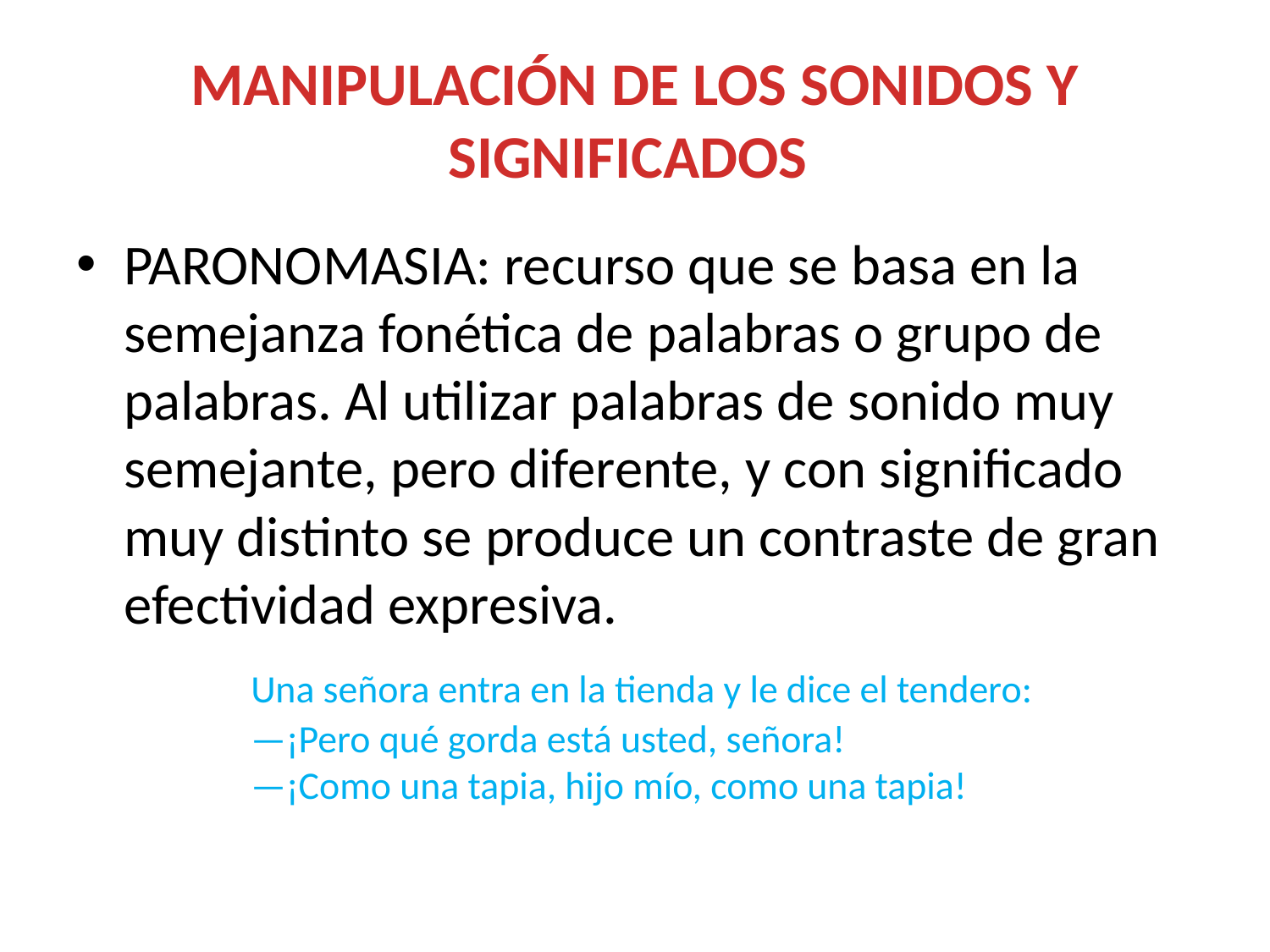

# MANIPULACIÓN DE LOS SONIDOS Y SIGNIFICADOS
PARONOMASIA: recurso que se basa en la semejanza fonética de palabras o grupo de palabras. Al utilizar palabras de sonido muy semejante, pero diferente, y con significado muy distinto se produce un contraste de gran efectividad expresiva.
		Una señora entra en la tienda y le dice el tendero:
	—¡Pero qué gorda está usted, señora!
	—¡Como una tapia, hijo mío, como una tapia!